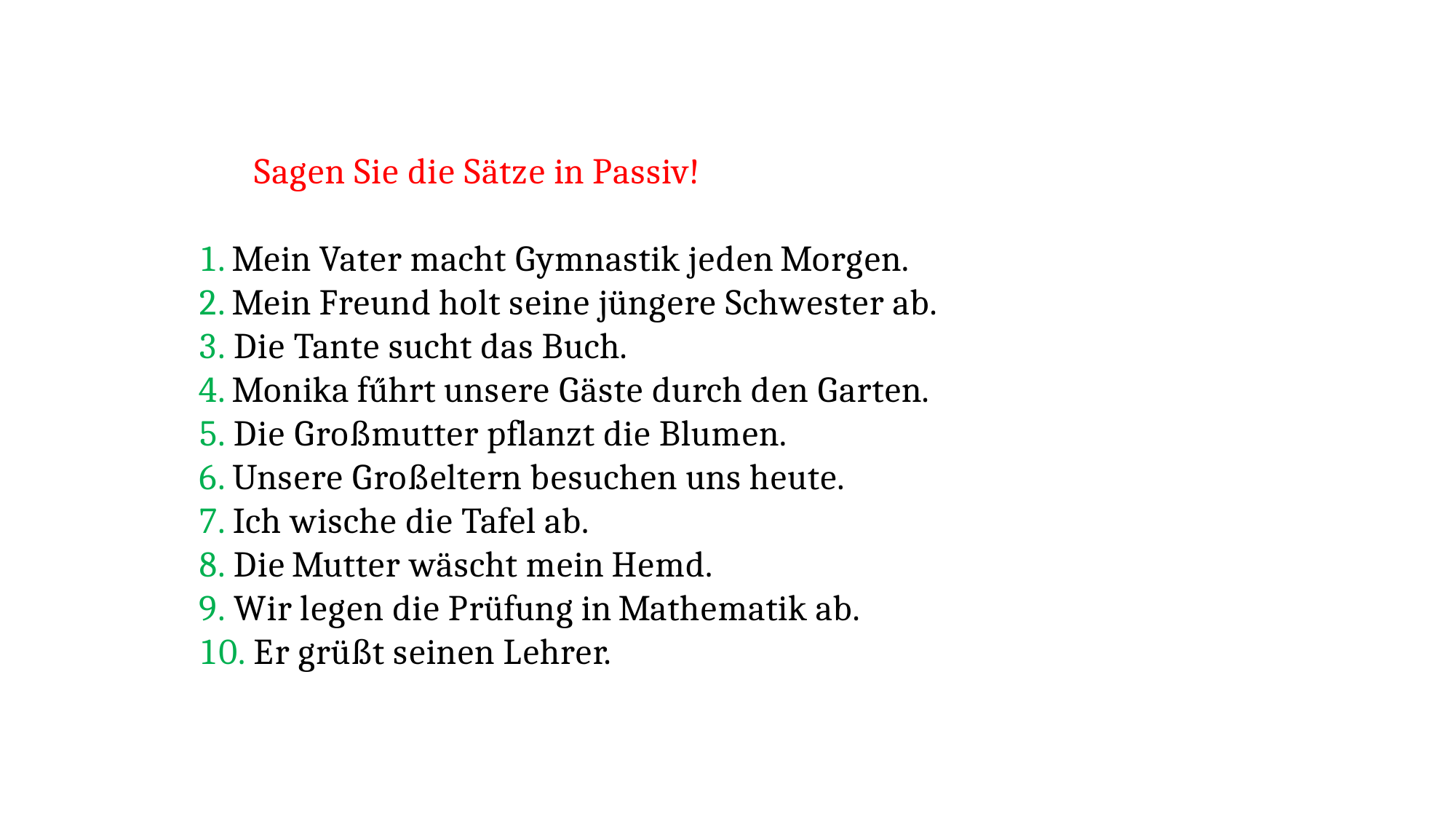

Sagen Sie die Sätze in Passiv!

1. Mein Vater macht Gymnastik jeden Morgen.
2. Mein Freund holt seine jüngere Schwester ab.
3. Die Tante sucht das Buch.
4. Monika fűhrt unsere Gäste durch den Garten.
5. Die Großmutter pflanzt die Blumen.
6. Unsere Großeltern besuchen uns heute.
7. Ich wische die Tafel ab.
8. Die Mutter wäscht mein Hemd.
9. Wir legen die Prüfung in Mathematik ab.
10. Er grüßt seinen Lehrer.